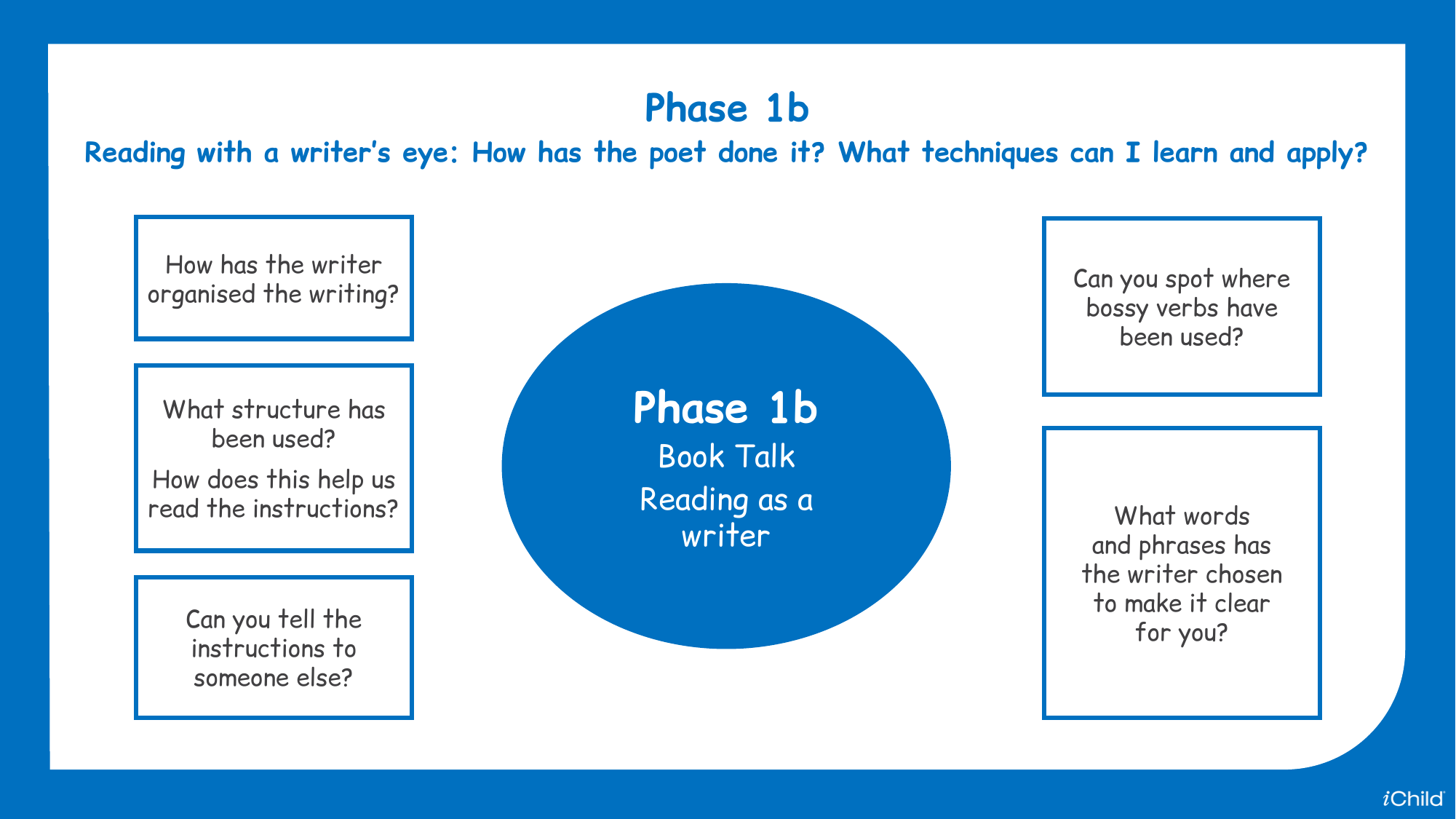

Phase 1b
Reading with a writer’s eye: How has the poet done it? What techniques can I learn and apply?
How has the writer organised the writing?
Can you spot where bossy verbs have
been used?
Phase 1b
Book Talk
Reading as a
writer
What structure has been used?
How does this help us read the instructions?
What words
and phrases has
the writer chosen
to make it clear
for you?
Can you tell the instructions to someone else?